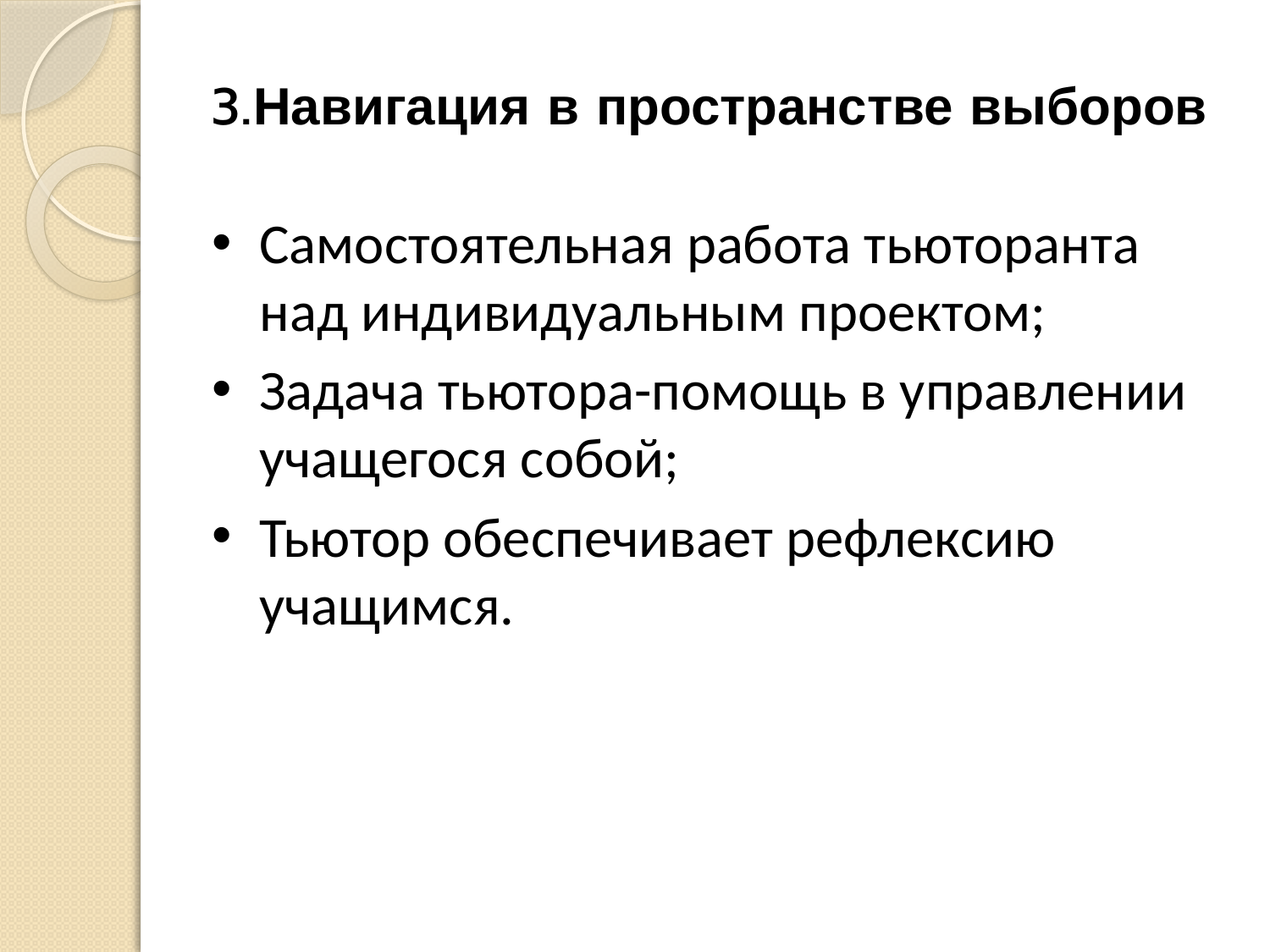

# 3.Навигация в пространстве выборов
Самостоятельная работа тьюторанта над индивидуальным проектом;
Задача тьютора-помощь в управлении учащегося собой;
Тьютор обеспечивает рефлексию учащимся.